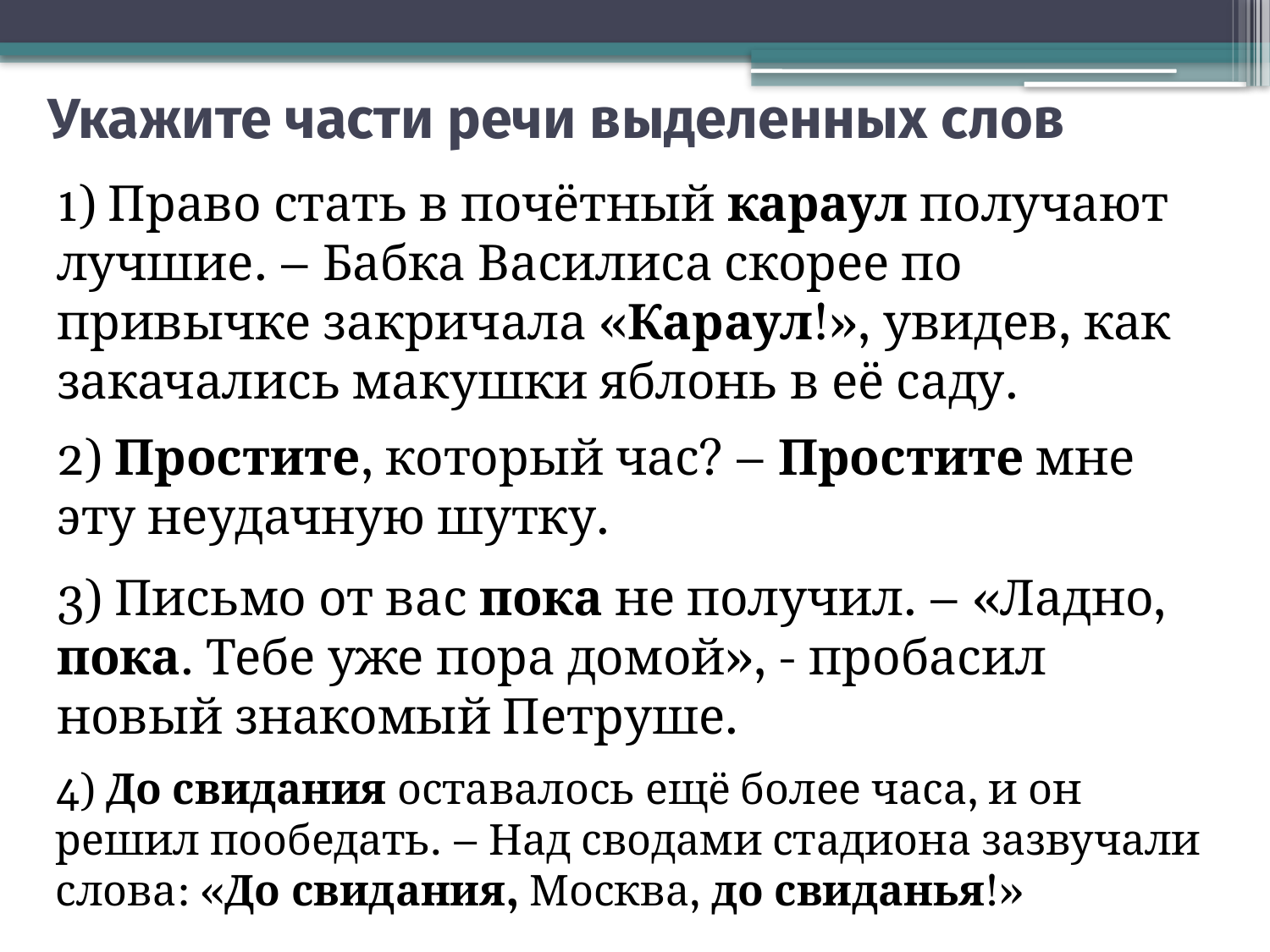

# Укажите части речи выделенных слов
1) Право стать в почётный караул получают лучшие. – Бабка Василиса скорее по привычке закричала «Караул!», увидев, как закачались макушки яблонь в её саду.
2) Простите, который час? – Простите мне эту неудачную шутку.
3) Письмо от вас пока не получил. – «Ладно, пока. Тебе уже пора домой», - пробасил новый знакомый Петруше.
4) До свидания оставалось ещё более часа, и он решил пообедать. – Над сводами стадиона зазвучали слова: «До свидания, Москва, до свиданья!»